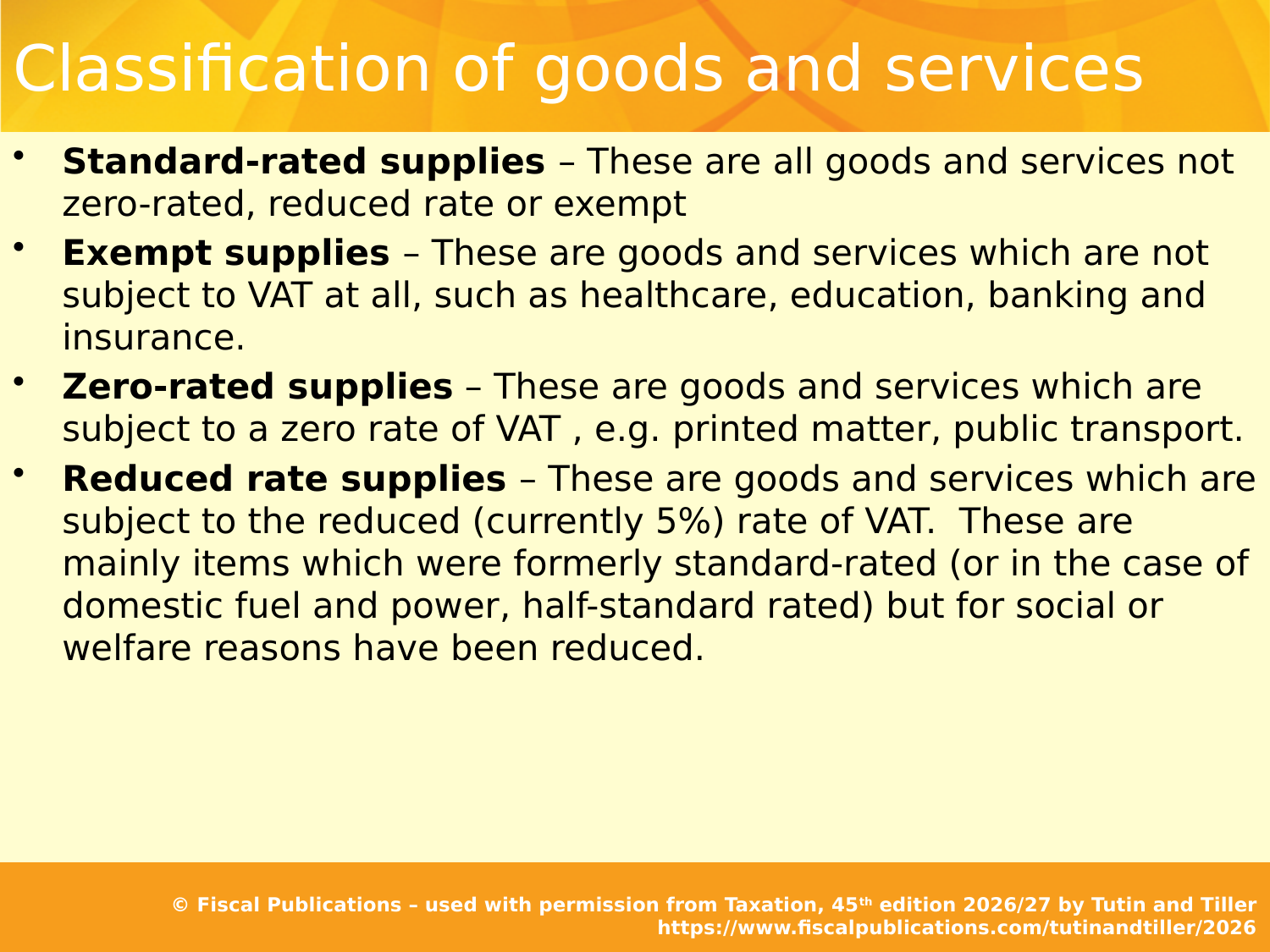

# Classification of goods and services
Standard-rated supplies – These are all goods and services not zero-rated, reduced rate or exempt
Exempt supplies – These are goods and services which are not subject to VAT at all, such as healthcare, education, banking and insurance.
Zero-rated supplies – These are goods and services which are subject to a zero rate of VAT , e.g. printed matter, public transport.
Reduced rate supplies – These are goods and services which are subject to the reduced (currently 5%) rate of VAT.  These are mainly items which were formerly standard-rated (or in the case of domestic fuel and power, half-standard rated) but for social or welfare reasons have been reduced.